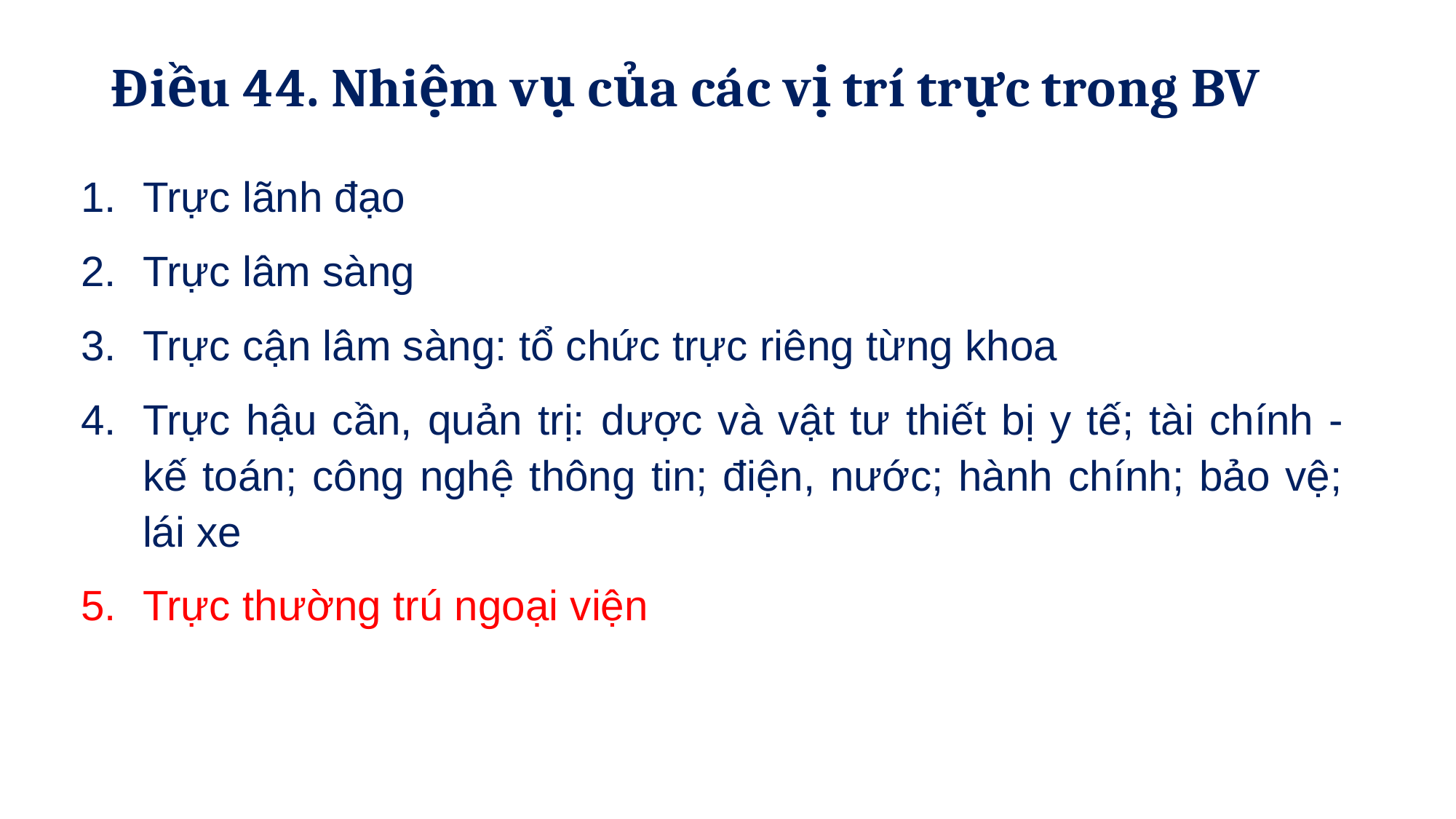

# Điều 44. Nhiệm vụ của các vị trí trực trong BV
Trực lãnh đạo
Trực lâm sàng
Trực cận lâm sàng: tổ chức trực riêng từng khoa
Trực hậu cần, quản trị: dược và vật tư thiết bị y tế; tài chính - kế toán; công nghệ thông tin; điện, nước; hành chính; bảo vệ; lái xe
Trực thường trú ngoại viện